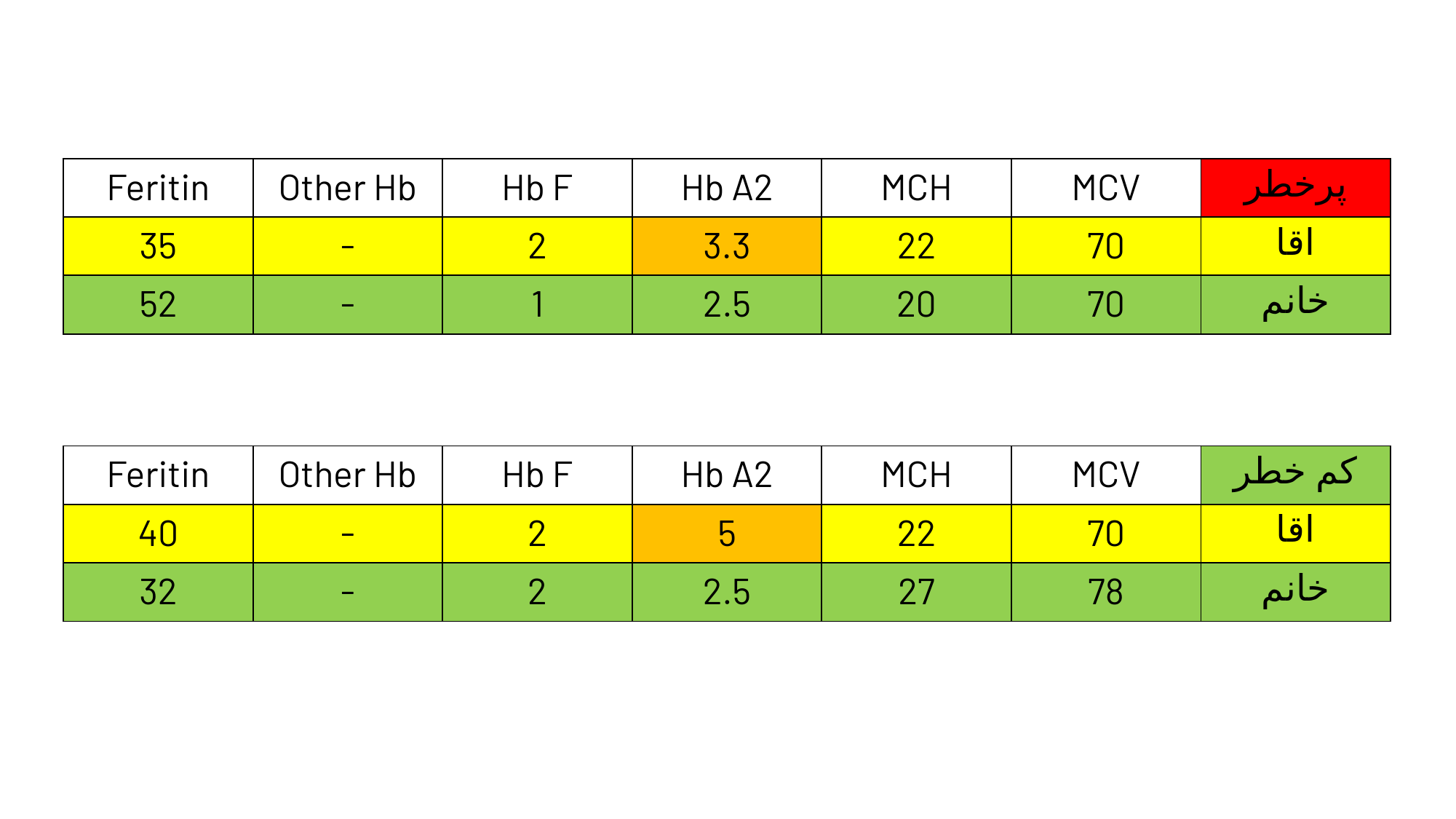

| Feritin | Other Hb | Hb F | Hb A2 | MCH | MCV | پرخطر |
| --- | --- | --- | --- | --- | --- | --- |
| 35 | - | 2 | 3.3 | 22 | 70 | اقا |
| 52 | - | 1 | 2.5 | 20 | 70 | خانم |
| Feritin | Other Hb | Hb F | Hb A2 | MCH | MCV | کم خطر |
| --- | --- | --- | --- | --- | --- | --- |
| 40 | - | 2 | 5 | 22 | 70 | اقا |
| 32 | - | 2 | 2.5 | 27 | 78 | خانم |